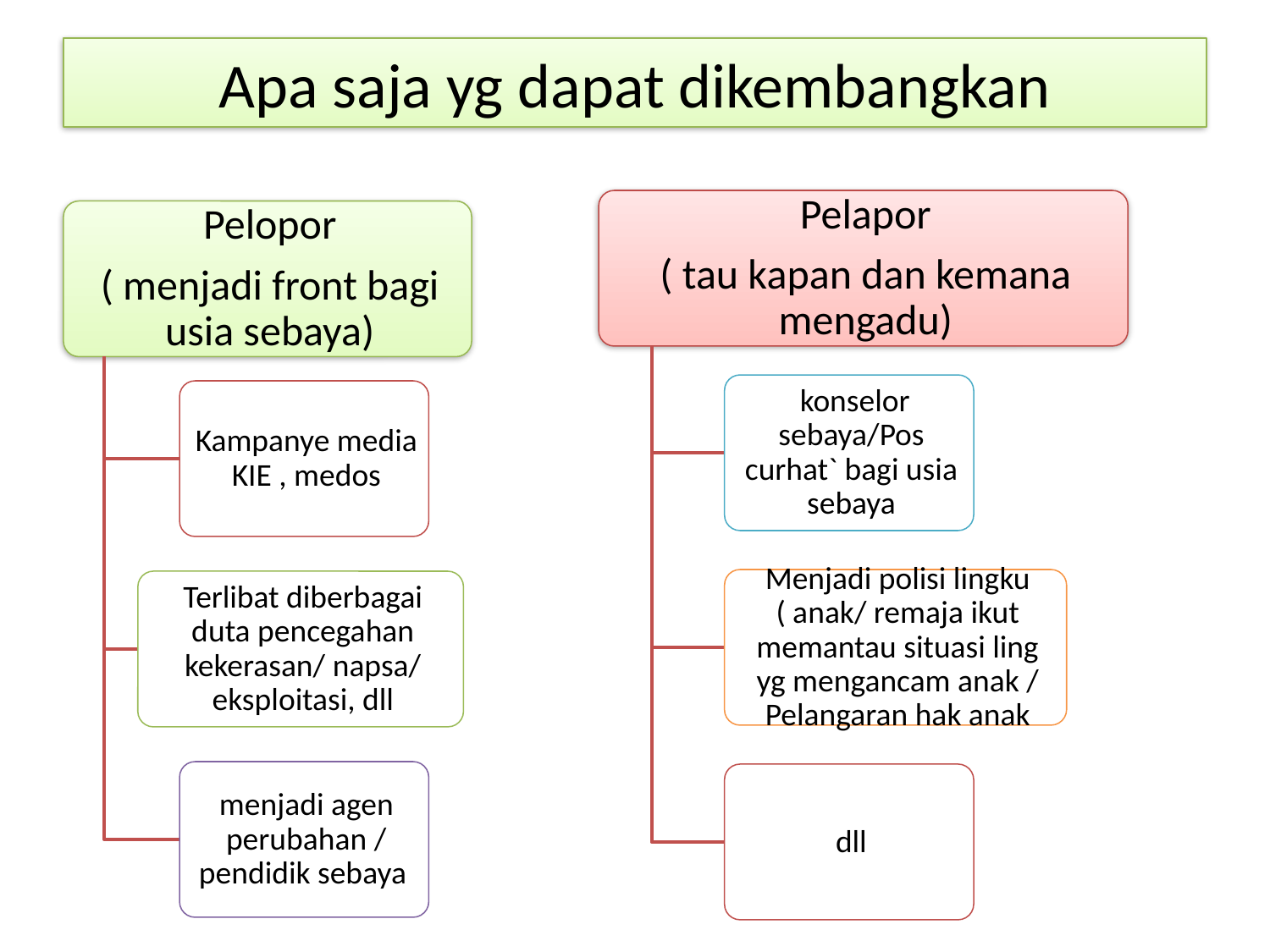

# Apa saja yg dapat dikembangkan
Pelopor
( menjadi front bagi usia sebaya)
Kampanye media KIE , medos
Terlibat diberbagai duta pencegahan kekerasan/ napsa/ eksploitasi, dll
menjadi agen perubahan / pendidik sebaya
Pelapor
( tau kapan dan kemana mengadu)
 konselor sebaya/Pos curhat` bagi usia sebaya
Menjadi polisi lingku ( anak/ remaja ikut memantau situasi ling yg mengancam anak / Pelangaran hak anak
dll